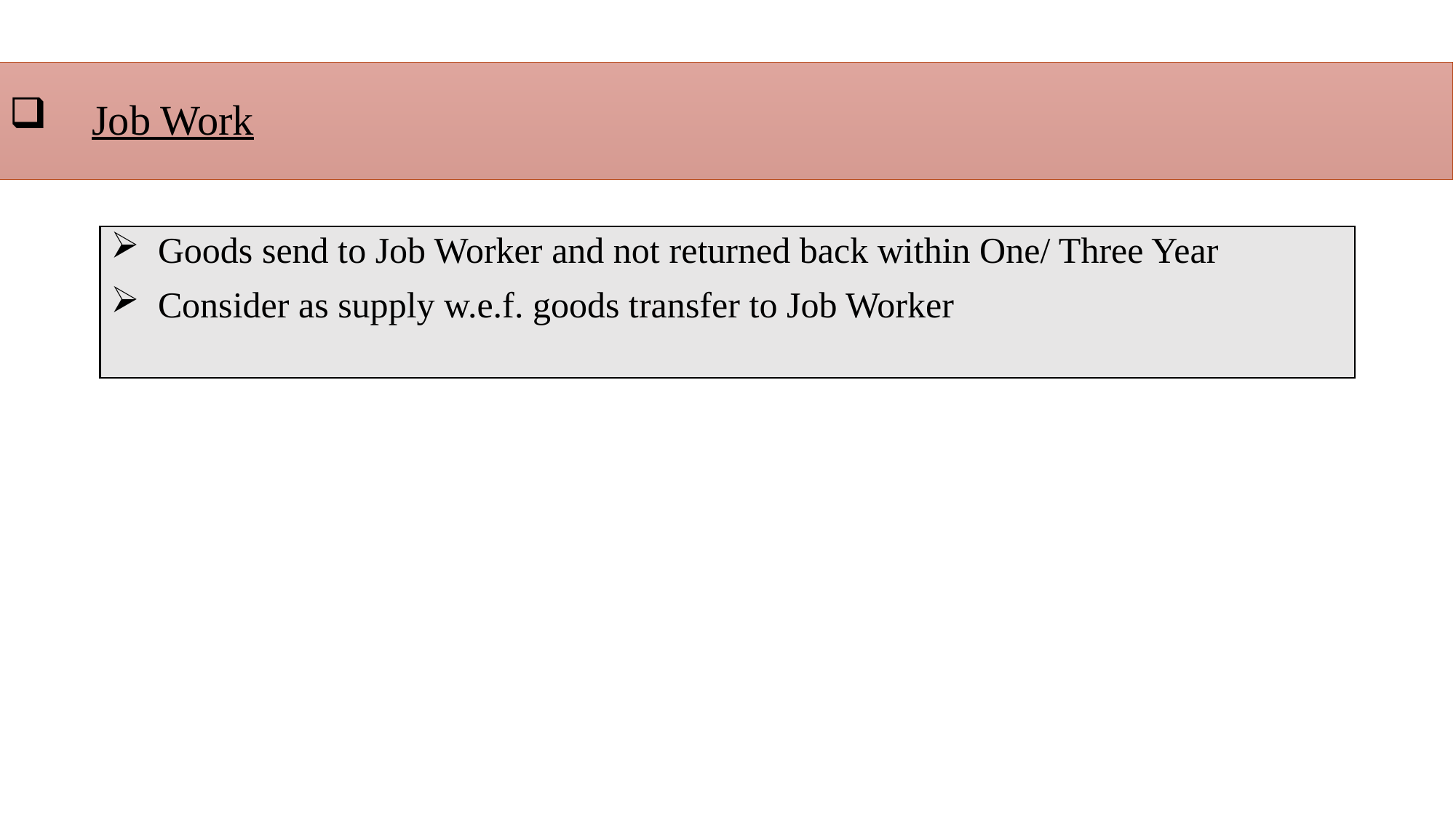

# Job Work
  Goods send to Job Worker and not returned back within One/ Three Year
  Consider as supply w.e.f. goods transfer to Job Worker